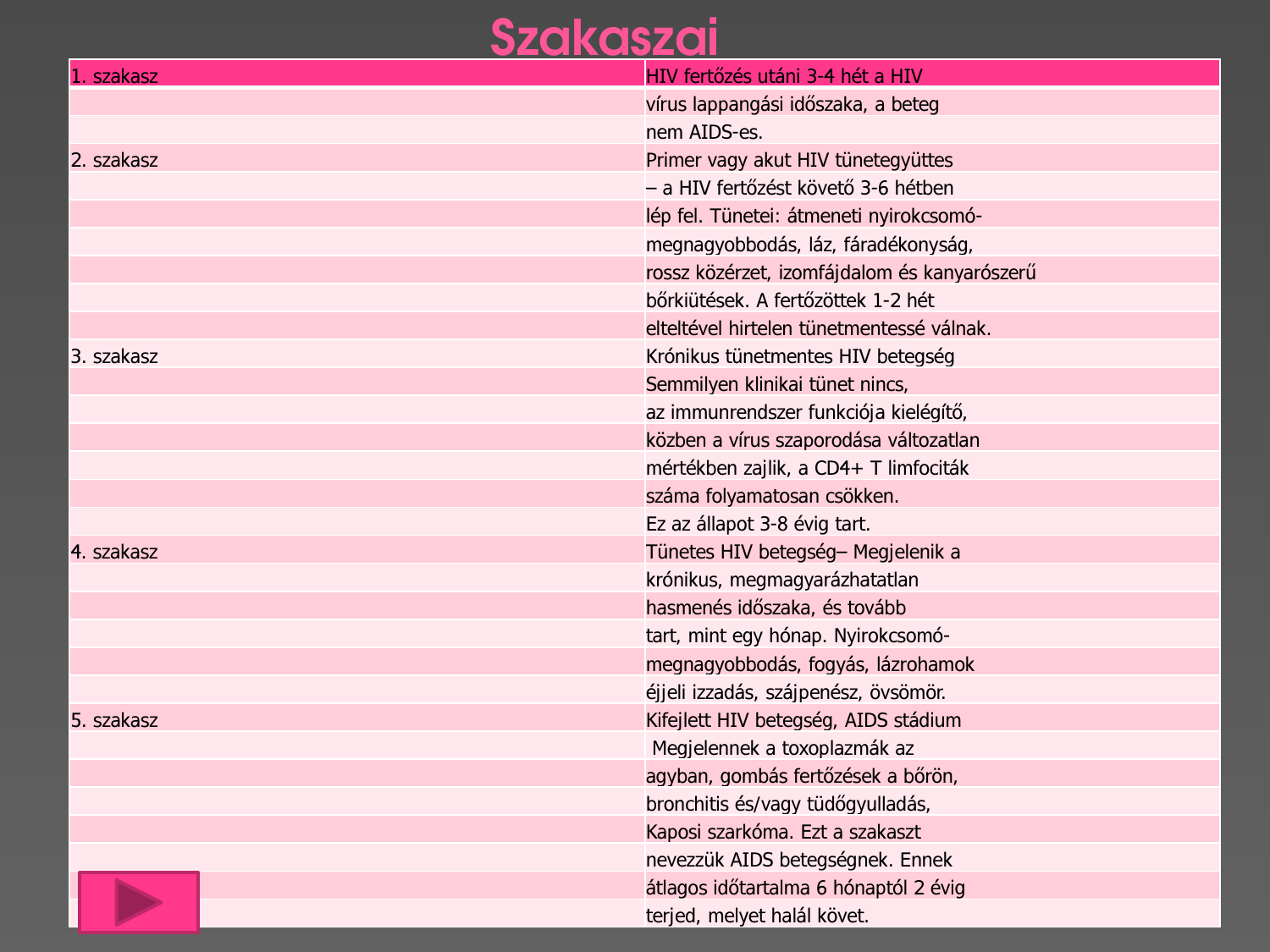

Szakaszai
| 1. szakasz | HIV fertőzés utáni 3-4 hét a HIV |
| --- | --- |
|  | vírus lappangási időszaka, a beteg |
|  | nem AIDS-es. |
| 2. szakasz | Primer vagy akut HIV tünetegyüttes |
|  | – a HIV fertőzést követő 3-6 hétben |
|  | lép fel. Tünetei: átmeneti nyirokcsomó- |
|  | megnagyobbodás, láz, fáradékonyság, |
|  | rossz közérzet, izomfájdalom és kanyarószerű |
|  | bőrkiütések. A fertőzöttek 1-2 hét |
|  | elteltével hirtelen tünetmentessé válnak. |
| 3. szakasz | Krónikus tünetmentes HIV betegség |
|  | Semmilyen klinikai tünet nincs, |
|  | az immunrendszer funkciója kielégítő, |
|  | közben a vírus szaporodása változatlan |
|  | mértékben zajlik, a CD4+ T limfociták |
|  | száma folyamatosan csökken. |
|  | Ez az állapot 3-8 évig tart. |
| 4. szakasz | Tünetes HIV betegség– Megjelenik a |
|  | krónikus, megmagyarázhatatlan |
|  | hasmenés időszaka, és tovább |
|  | tart, mint egy hónap. Nyirokcsomó- |
|  | megnagyobbodás, fogyás, lázrohamok |
|  | éjjeli izzadás, szájpenész, övsömör. |
| 5. szakasz | Kifejlett HIV betegség, AIDS stádium |
|  | Megjelennek a toxoplazmák az |
|  | agyban, gombás fertőzések a bőrön, |
|  | bronchitis és/vagy tüdőgyulladás, |
|  | Kaposi szarkóma. Ezt a szakaszt |
|  | nevezzük AIDS betegségnek. Ennek |
|  | átlagos időtartalma 6 hónaptól 2 évig |
|  | terjed, melyet halál követ. |